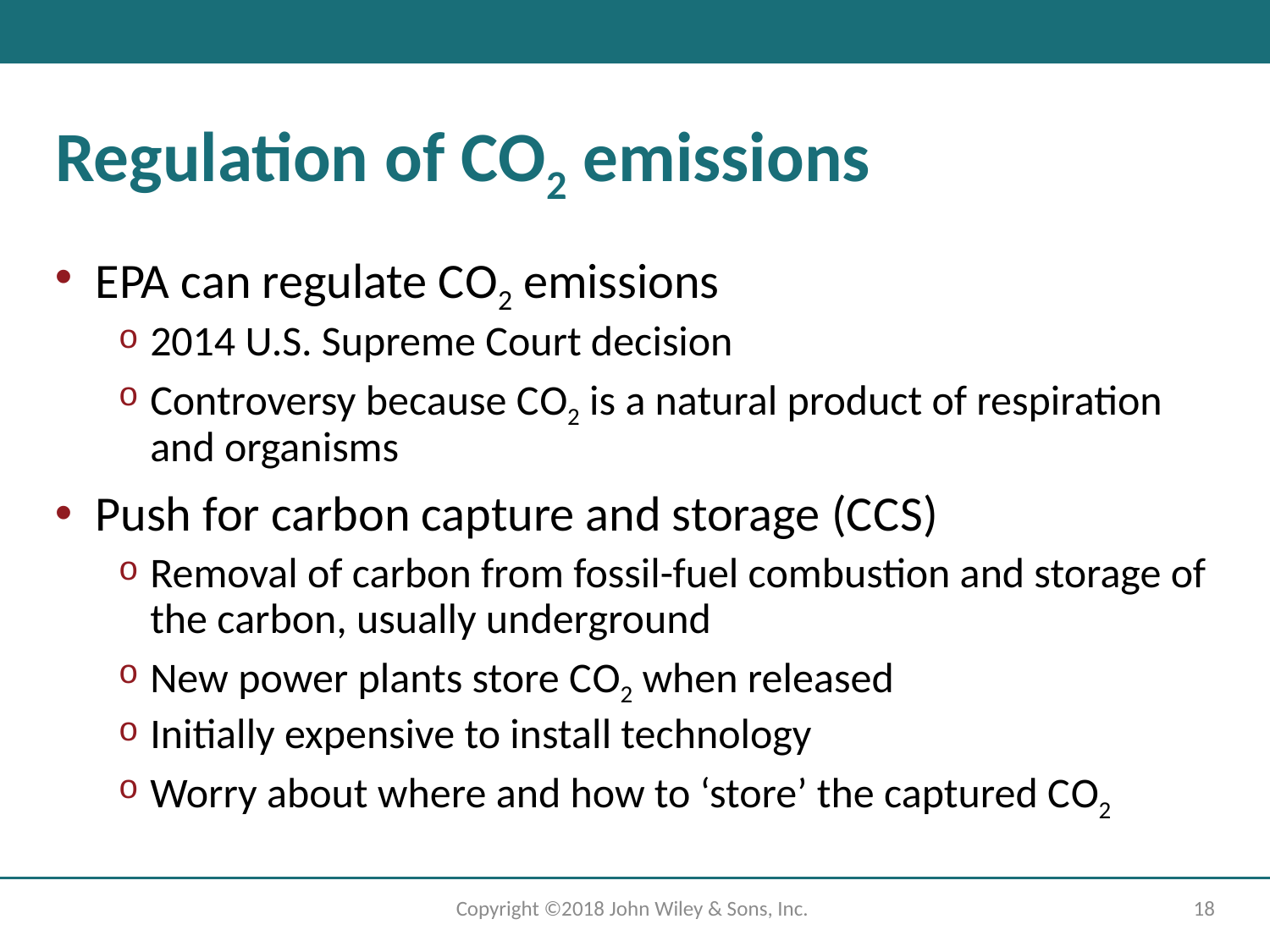

# Regulation of C O2 emissions
EPA can regulate C O2 emissions
2014 U.S. Supreme Court decision
Controversy because C O2 is a natural product of respiration and organisms
Push for carbon capture and storage (C C S)
Removal of carbon from fossil-fuel combustion and storage of the carbon, usually underground
New power plants store C O2 when released
Initially expensive to install technology
Worry about where and how to ‘store’ the captured C O2
Copyright ©2018 John Wiley & Sons, Inc.
18